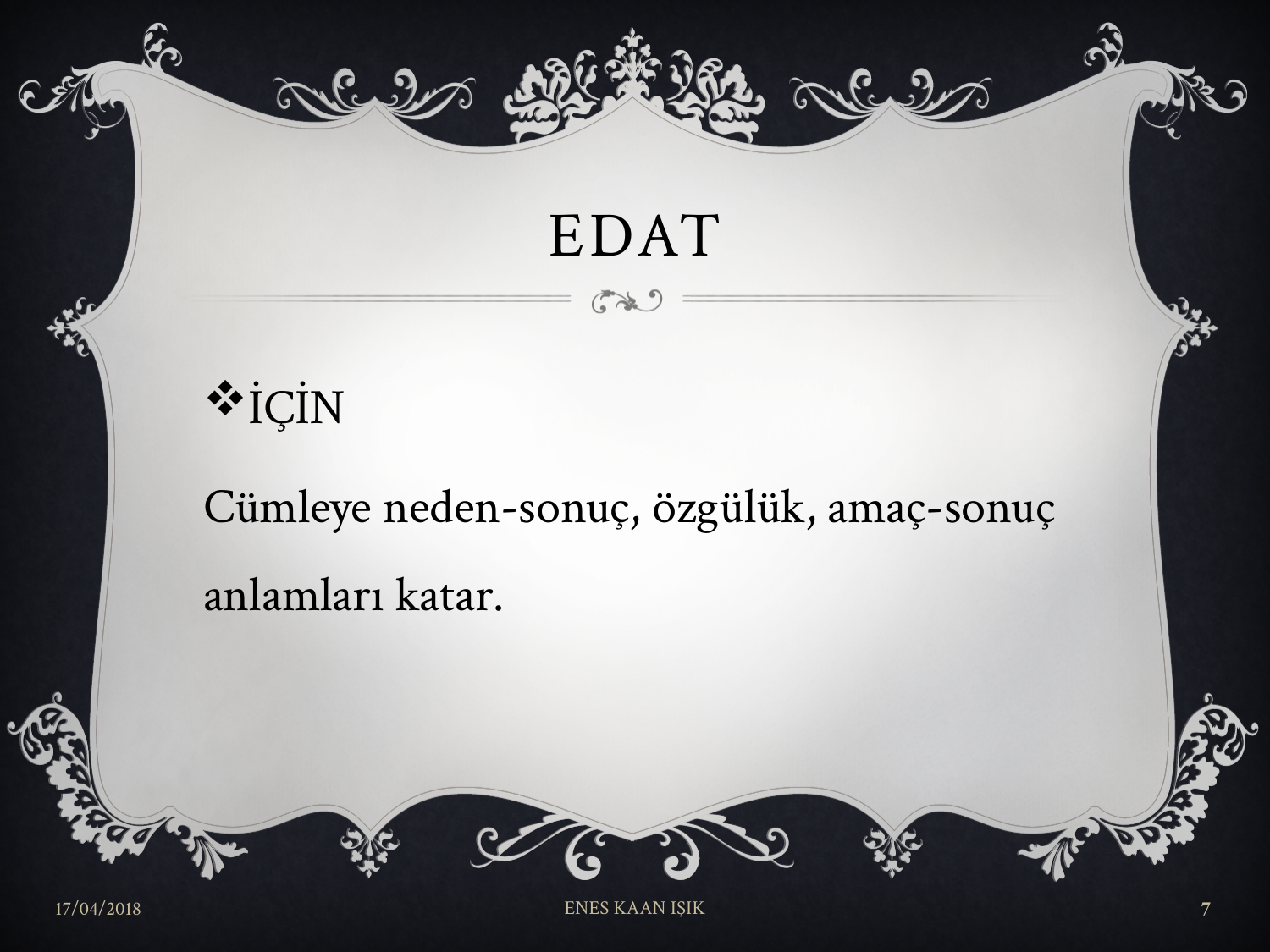

# EDAT
İÇİN
Cümleye neden-sonuç, özgülük, amaç-sonuç anlamları katar.
17/04/2018
ENES KAAN IŞIK
7